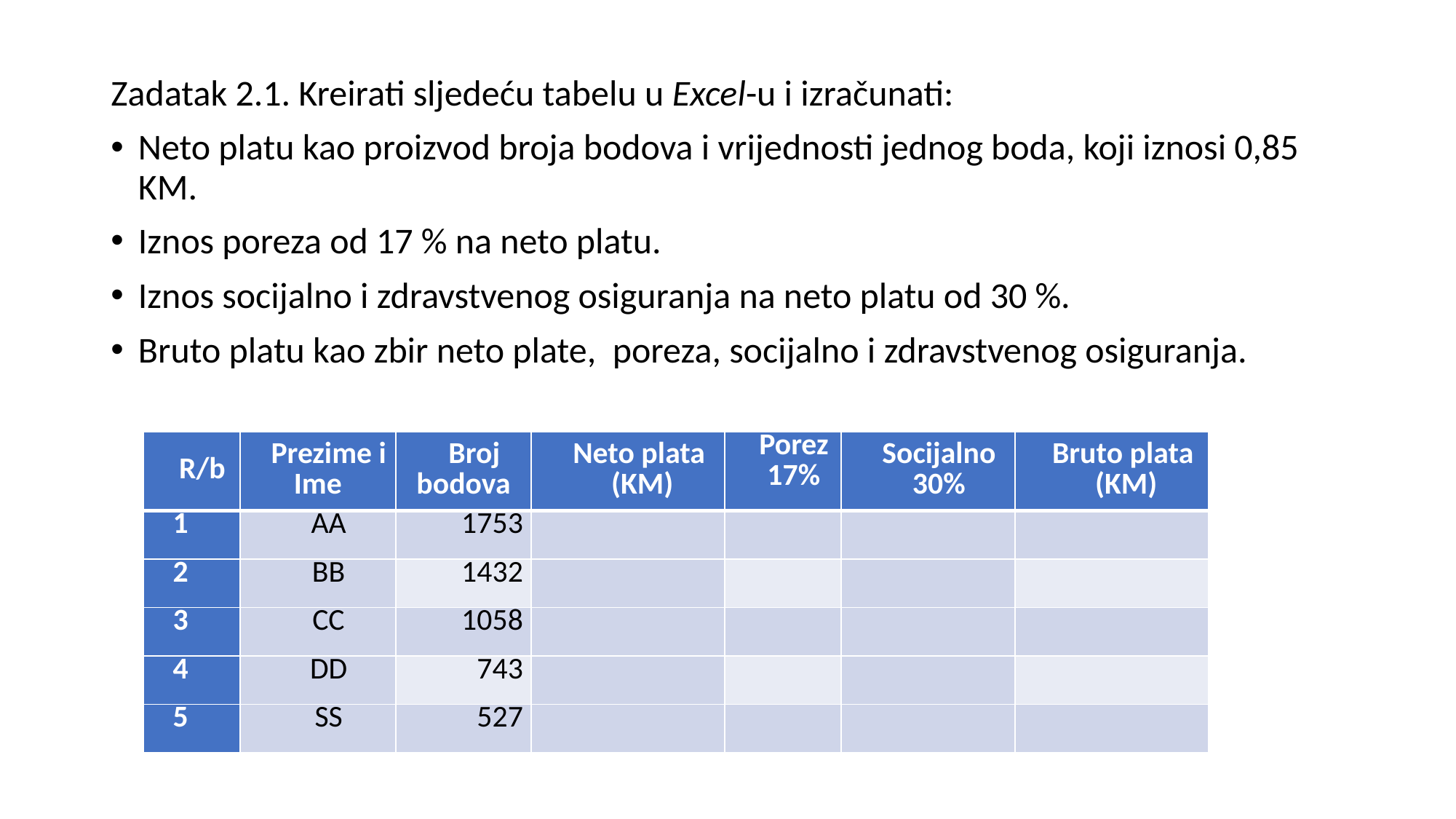

Zadatak 2.1. Kreirati sljedeću tabelu u Excel-u i izračunati:
Neto platu kao proizvod broja bodova i vrijednosti jednog boda, koji iznosi 0,85 KM.
Iznos poreza od 17 % na neto platu.
Iznos socijalno i zdravstvenog osiguranja na neto platu od 30 %.
Bruto platu kao zbir neto plate,  poreza, socijalno i zdravstvenog osiguranja.

| R/b | Prezime i Ime | Broj bodova | Neto plata (KM) | Porez 17% | Socijalno 30% | Bruto plata (KM) |
| --- | --- | --- | --- | --- | --- | --- |
| 1 | AA | 1753 |  |  |  |  |
| 2 | BB | 1432 |  |  |  |  |
| 3 | CC | 1058 |  |  |  |  |
| 4 | DD | 743 |  |  |  |  |
| 5 | SS | 527 |  |  |  |  |